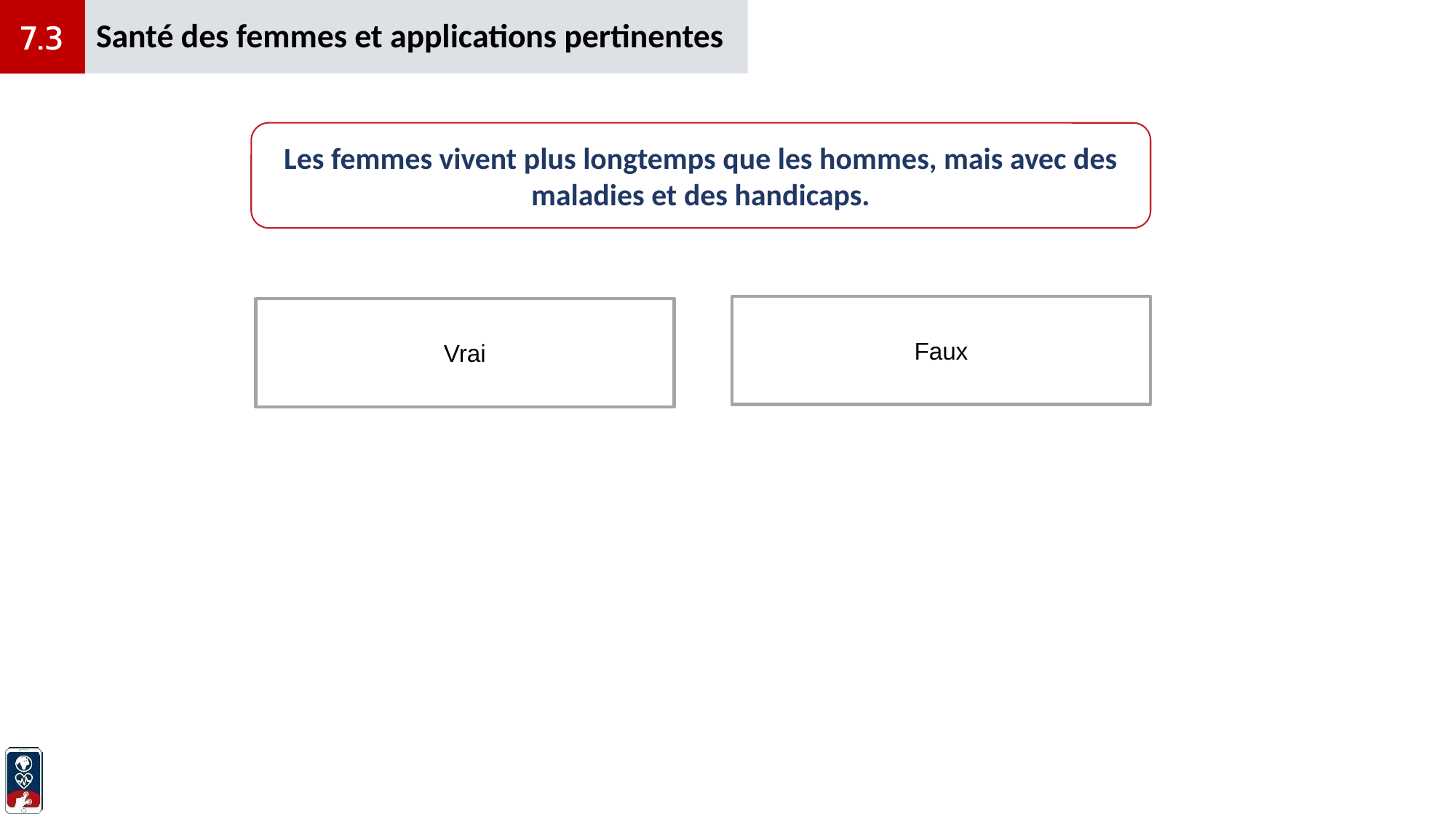

Santé des femmes et applications pertinentes
7.3
Les femmes vivent plus longtemps que les hommes, mais avec des maladies et des handicaps.
Faux
Vrai